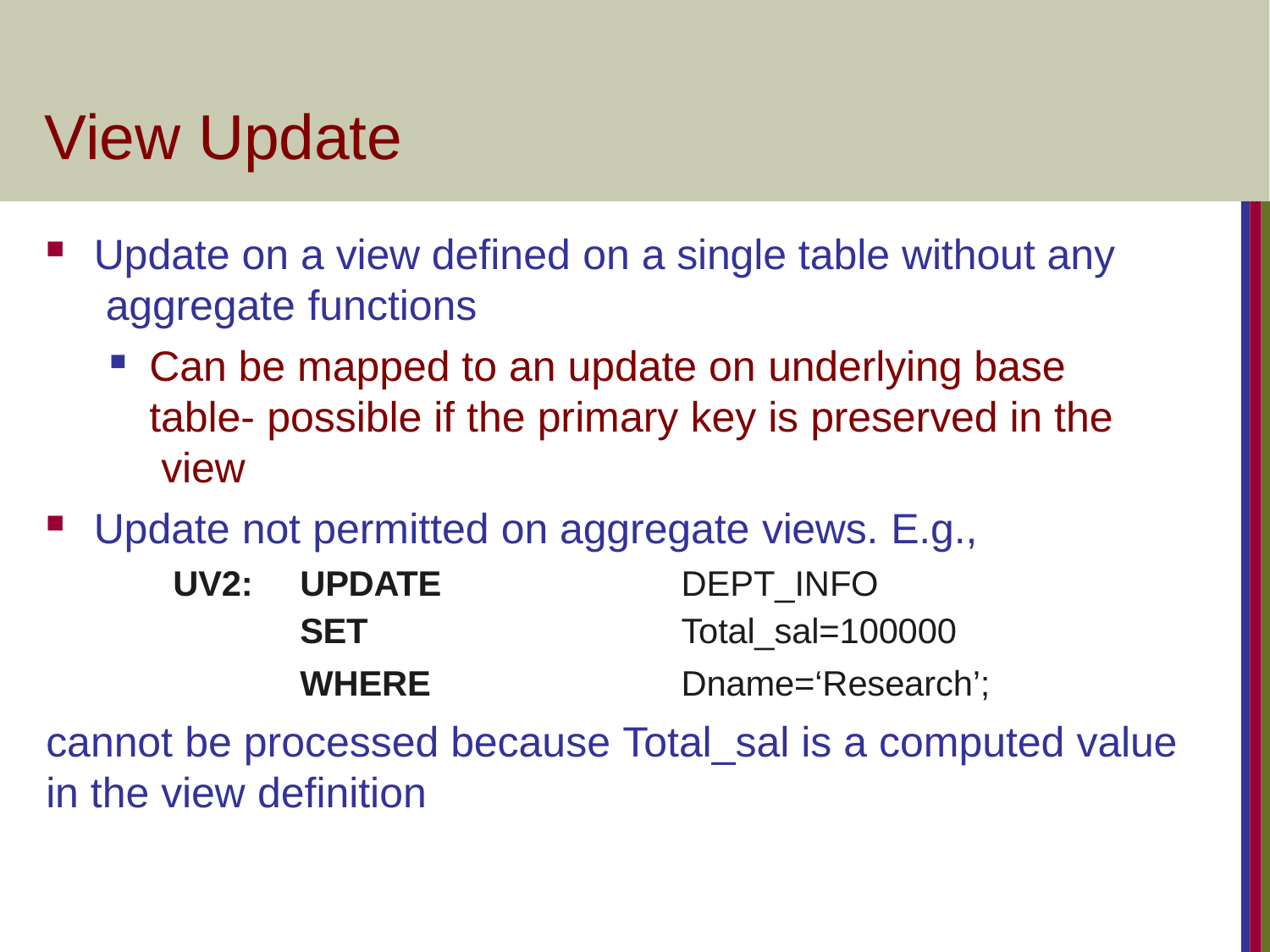

# View Update
Update on a view defined on a single table without any  aggregate functions
Can be mapped to an update on underlying base  table- possible if the primary key is preserved in the  view
Update not permitted on aggregate views. E.g.,
| UV2: | UPDATE | DEPT\_INFO |
| --- | --- | --- |
|  | SET | Total\_sal=100000 |
|  | WHERE | Dname=‘Research’; |
cannot be processed because Total_sal is a computed value
in the view definition